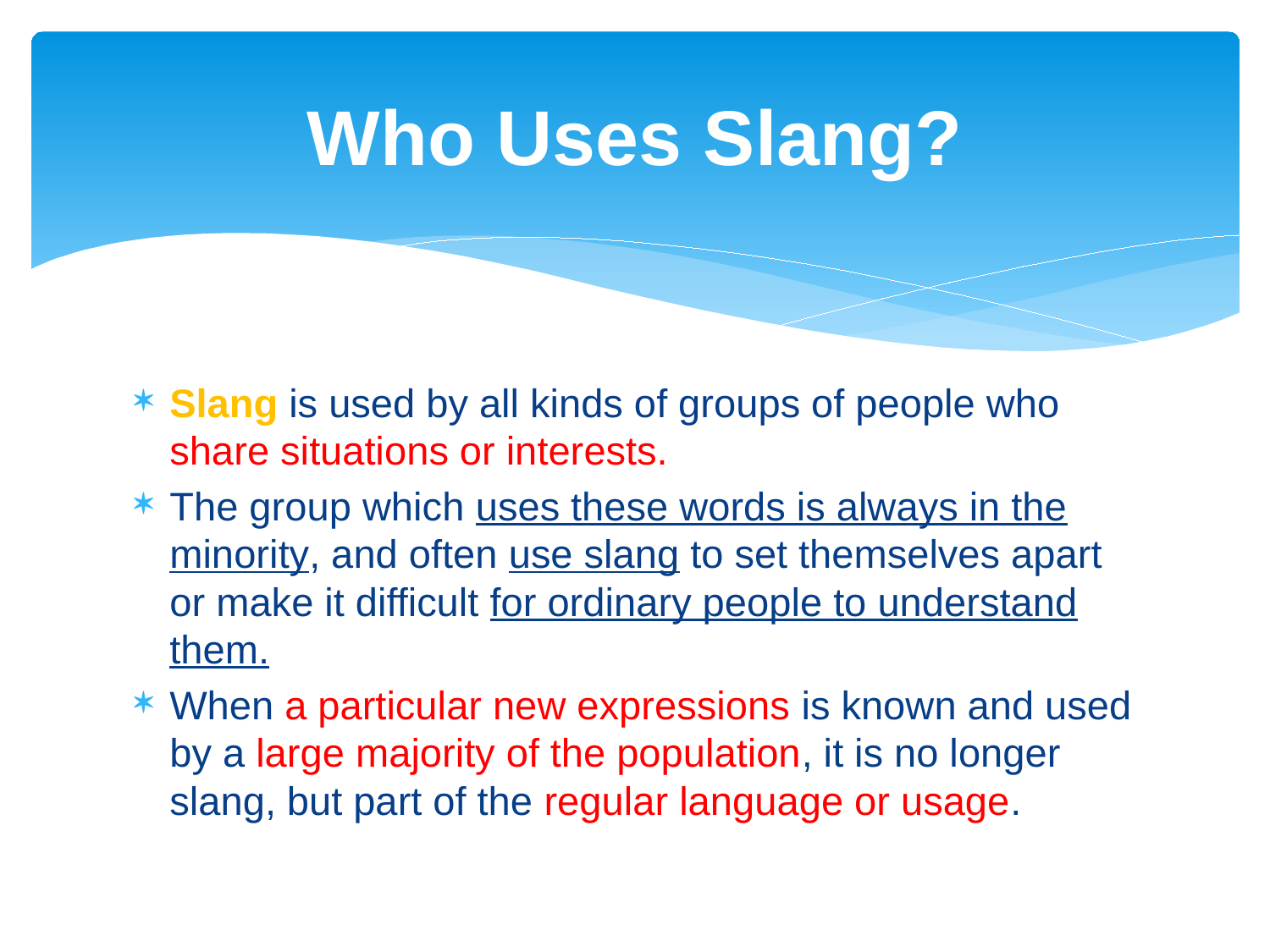

# Who Uses Slang?
Slang is used by all kinds of groups of people who share situations or interests.
The group which uses these words is always in the minority, and often use slang to set themselves apart or make it difficult for ordinary people to understand them.
When a particular new expressions is known and used by a large majority of the population, it is no longer slang, but part of the regular language or usage.